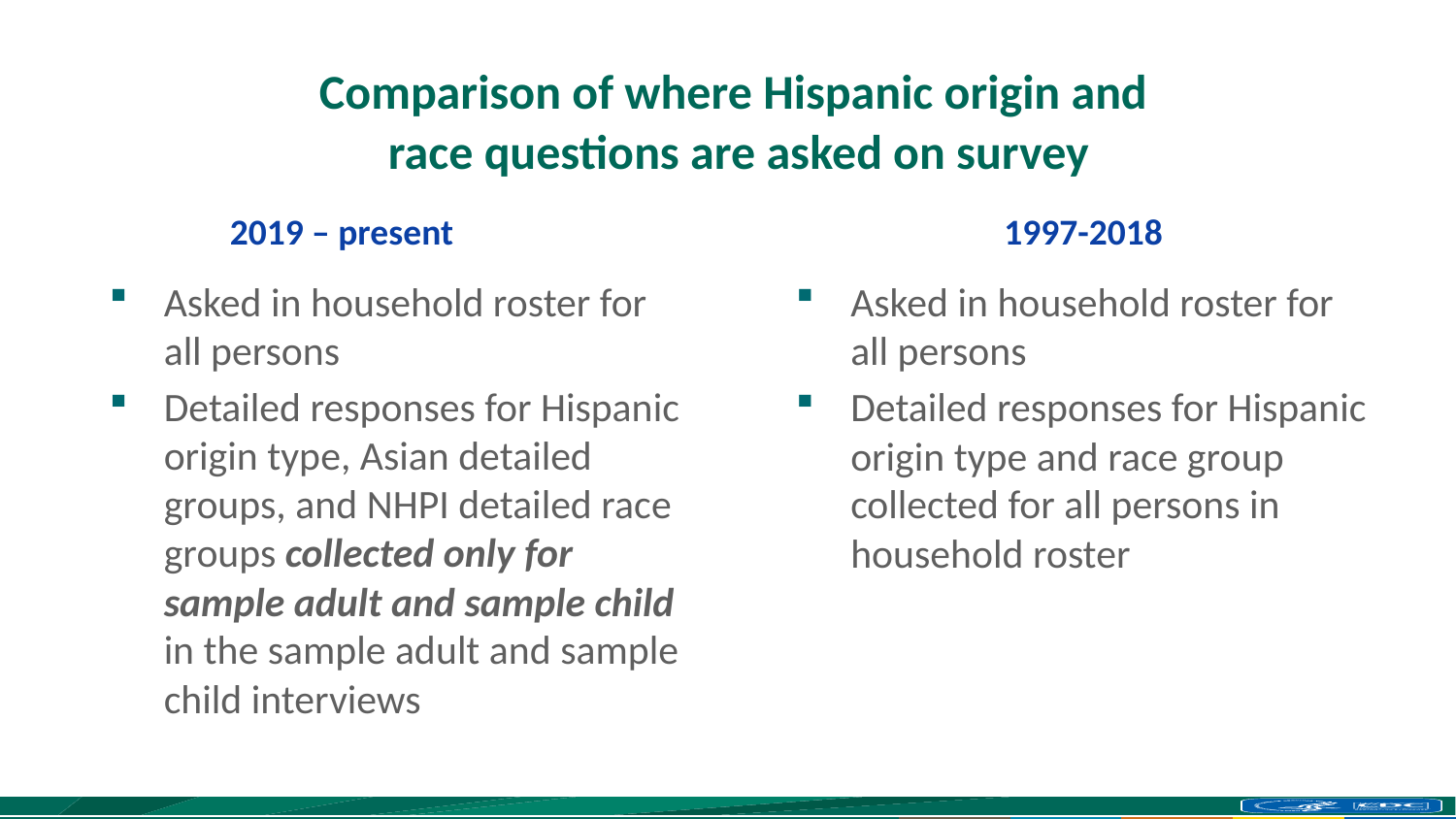

# Comparison of where Hispanic origin and race questions are asked on survey
2019 – present

1997-2018
Asked in household roster for all persons
Detailed responses for Hispanic origin type, Asian detailed groups, and NHPI detailed race groups collected only for sample adult and sample child in the sample adult and sample child interviews
Asked in household roster for all persons
Detailed responses for Hispanic origin type and race group collected for all persons in household roster